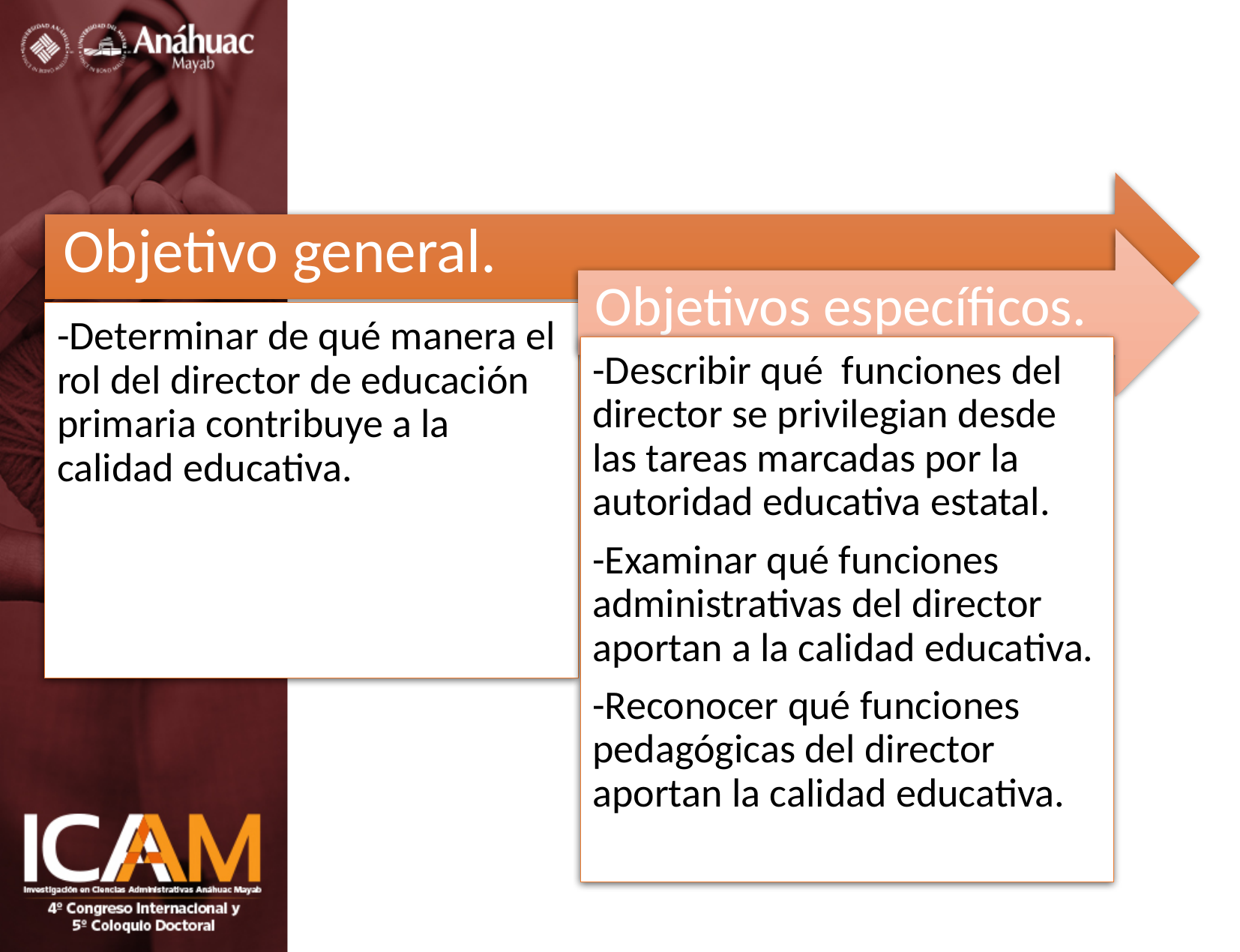

Objetivo general.
-Determinar de qué manera el rol del director de educación primaria contribuye a la calidad educativa.
Objetivos específicos.
-Describir qué  funciones del director se privilegian desde las tareas marcadas por la autoridad educativa estatal.
-Examinar qué funciones administrativas del director aportan a la calidad educativa.
-Reconocer qué funciones pedagógicas del director aportan la calidad educativa.